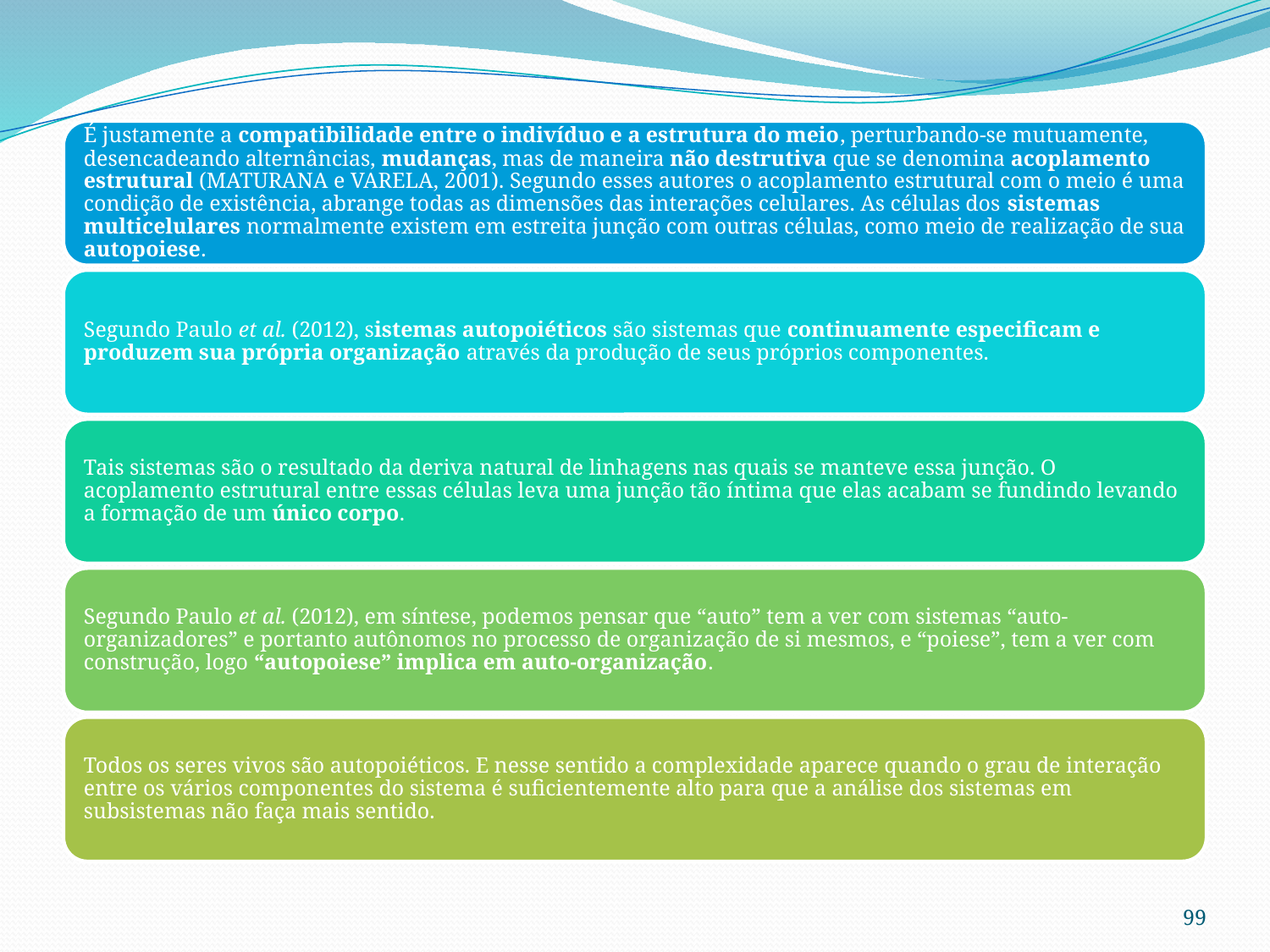

É justamente a compatibilidade entre o indivíduo e a estrutura do meio, perturbando-se mutuamente, desencadeando alternâncias, mudanças, mas de maneira não destrutiva que se denomina acoplamento estrutural (MATURANA e VARELA, 2001). Segundo esses autores o acoplamento estrutural com o meio é uma condição de existência, abrange todas as dimensões das interações celulares. As células dos sistemas multicelulares normalmente existem em estreita junção com outras células, como meio de realização de sua autopoiese.
Segundo Paulo et al. (2012), sistemas autopoiéticos são sistemas que continuamente especificam e produzem sua própria organização através da produção de seus próprios componentes.
Tais sistemas são o resultado da deriva natural de linhagens nas quais se manteve essa junção. O acoplamento estrutural entre essas células leva uma junção tão íntima que elas acabam se fundindo levando a formação de um único corpo.
Segundo Paulo et al. (2012), em síntese, podemos pensar que “auto” tem a ver com sistemas “auto-organizadores” e portanto autônomos no processo de organização de si mesmos, e “poiese”, tem a ver com construção, logo “autopoiese” implica em auto-organização.
Todos os seres vivos são autopoiéticos. E nesse sentido a complexidade aparece quando o grau de interação entre os vários componentes do sistema é suficientemente alto para que a análise dos sistemas em subsistemas não faça mais sentido.
99